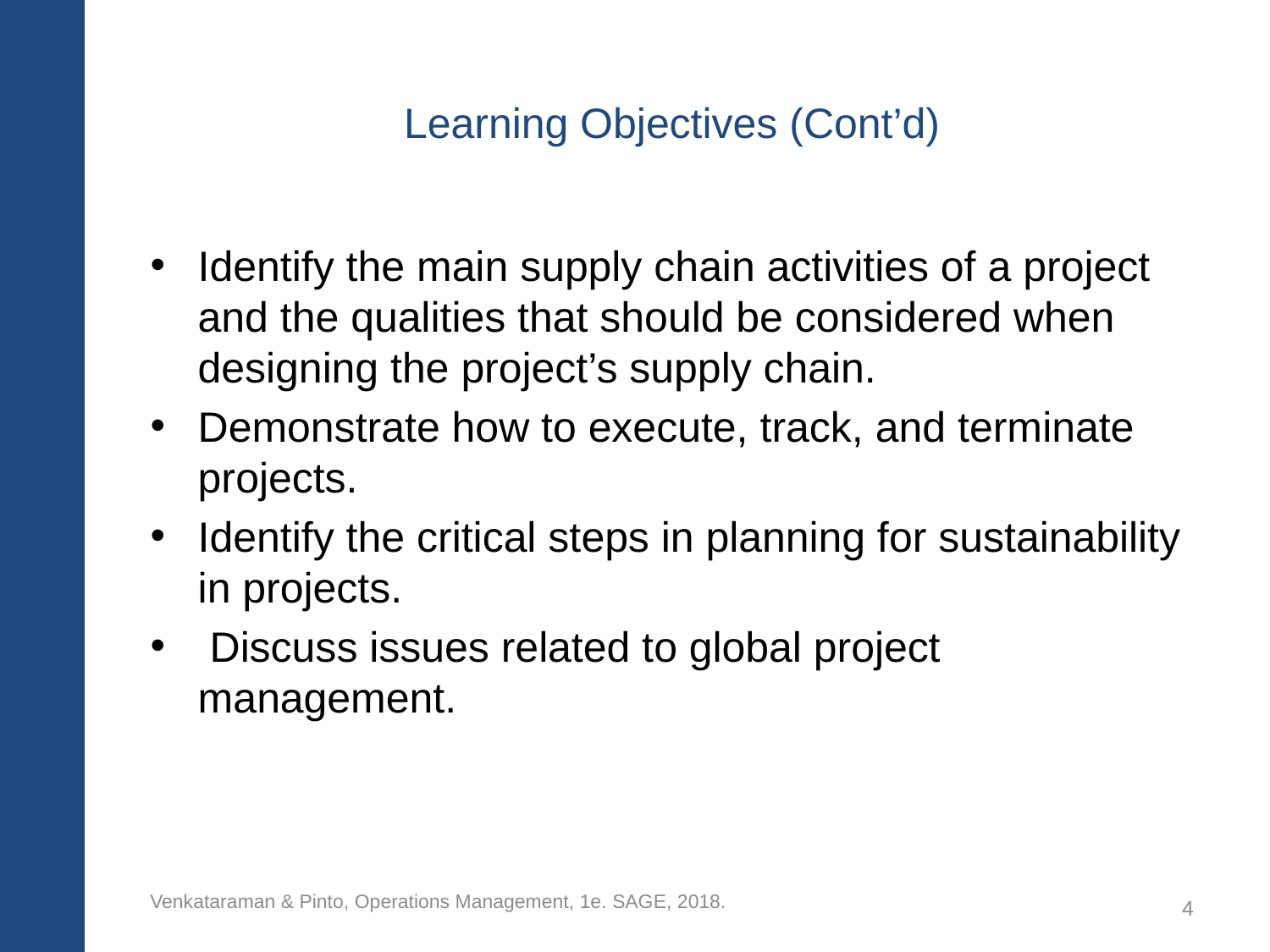

# Learning Objectives (Cont’d)
Identify the main supply chain activities of a project and the qualities that should be considered when designing the project’s supply chain.
Demonstrate how to execute, track, and terminate projects.
Identify the critical steps in planning for sustainability in projects.
 Discuss issues related to global project management.
Venkataraman & Pinto, Operations Management, 1e. SAGE, 2018.
4